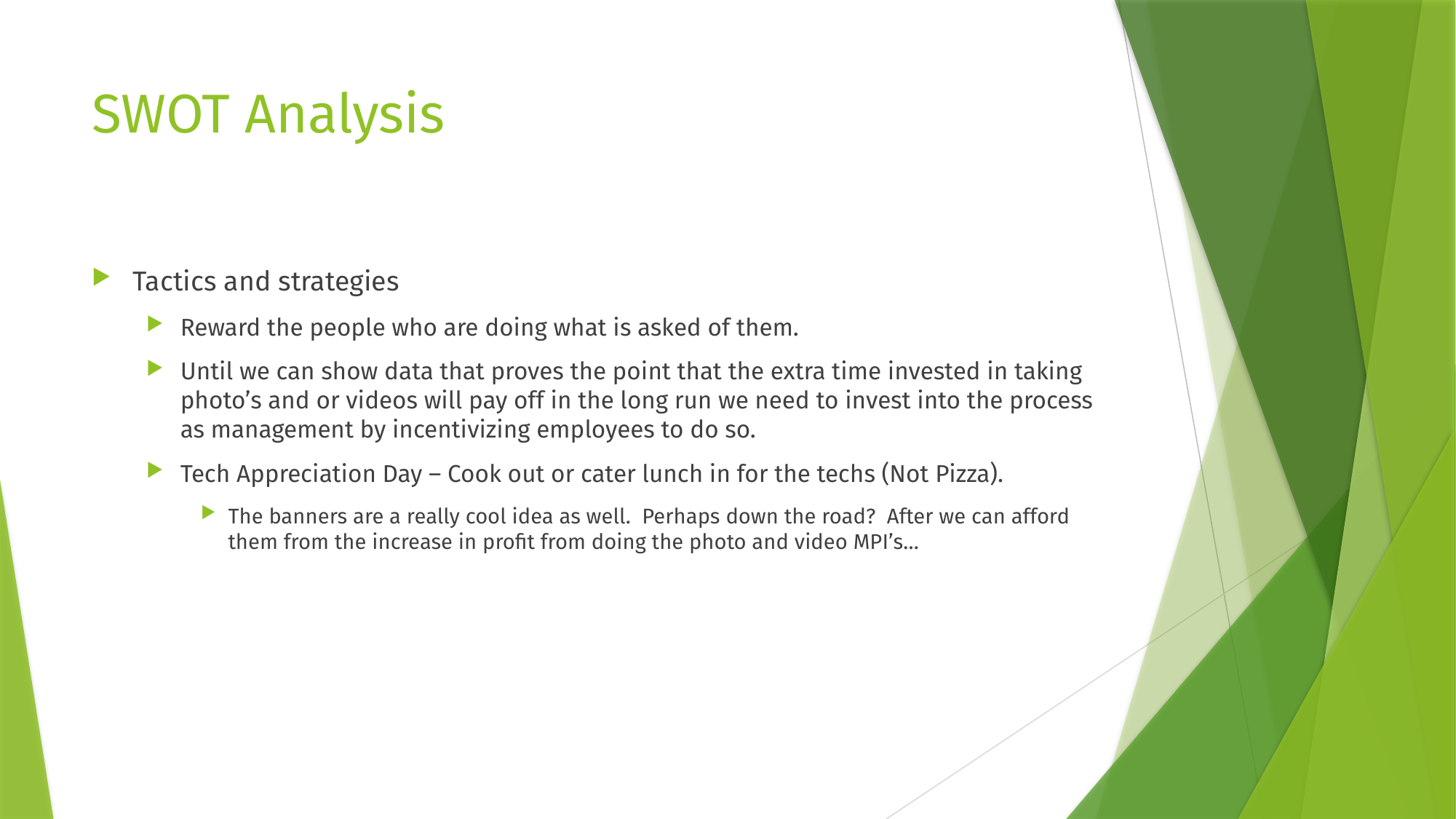

# SWOT Analysis
Tactics and strategies
Reward the people who are doing what is asked of them.
Until we can show data that proves the point that the extra time invested in taking photo’s and or videos will pay off in the long run we need to invest into the process as management by incentivizing employees to do so.
Tech Appreciation Day – Cook out or cater lunch in for the techs (Not Pizza).
The banners are a really cool idea as well.  Perhaps down the road?  After we can afford them from the increase in profit from doing the photo and video MPI’s…